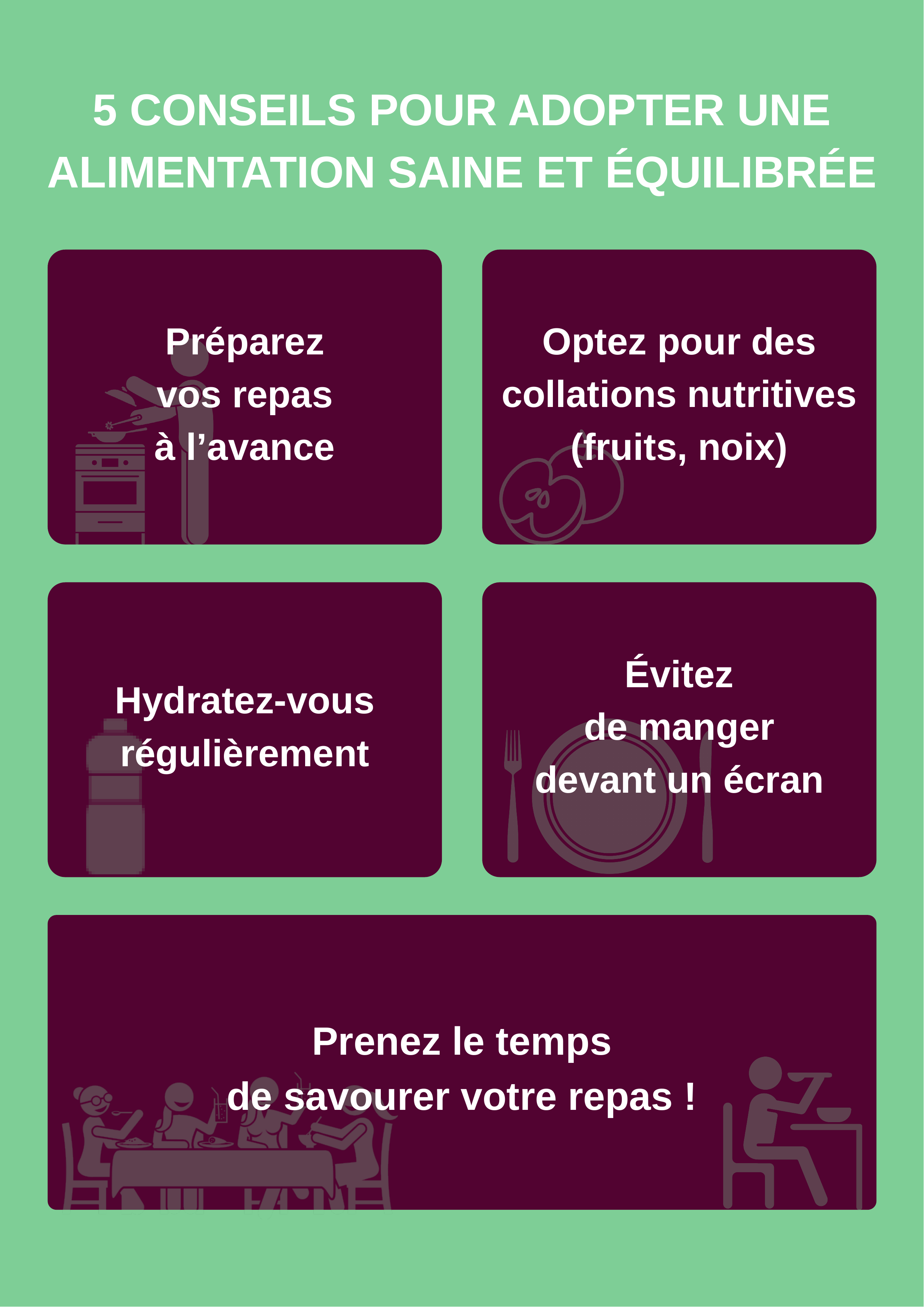

5 CONSEILS POUR ADOPTER UNE ALIMENTATION SAINE ET ÉQUILIBRÉE

Optez pour des collations nutritives (fruits, noix)
Préparez
vos repas
à l’avance

Évitez
de manger
devant un écran
Hydratez-vous régulièrement

Prenez le temps
de savourer votre repas !